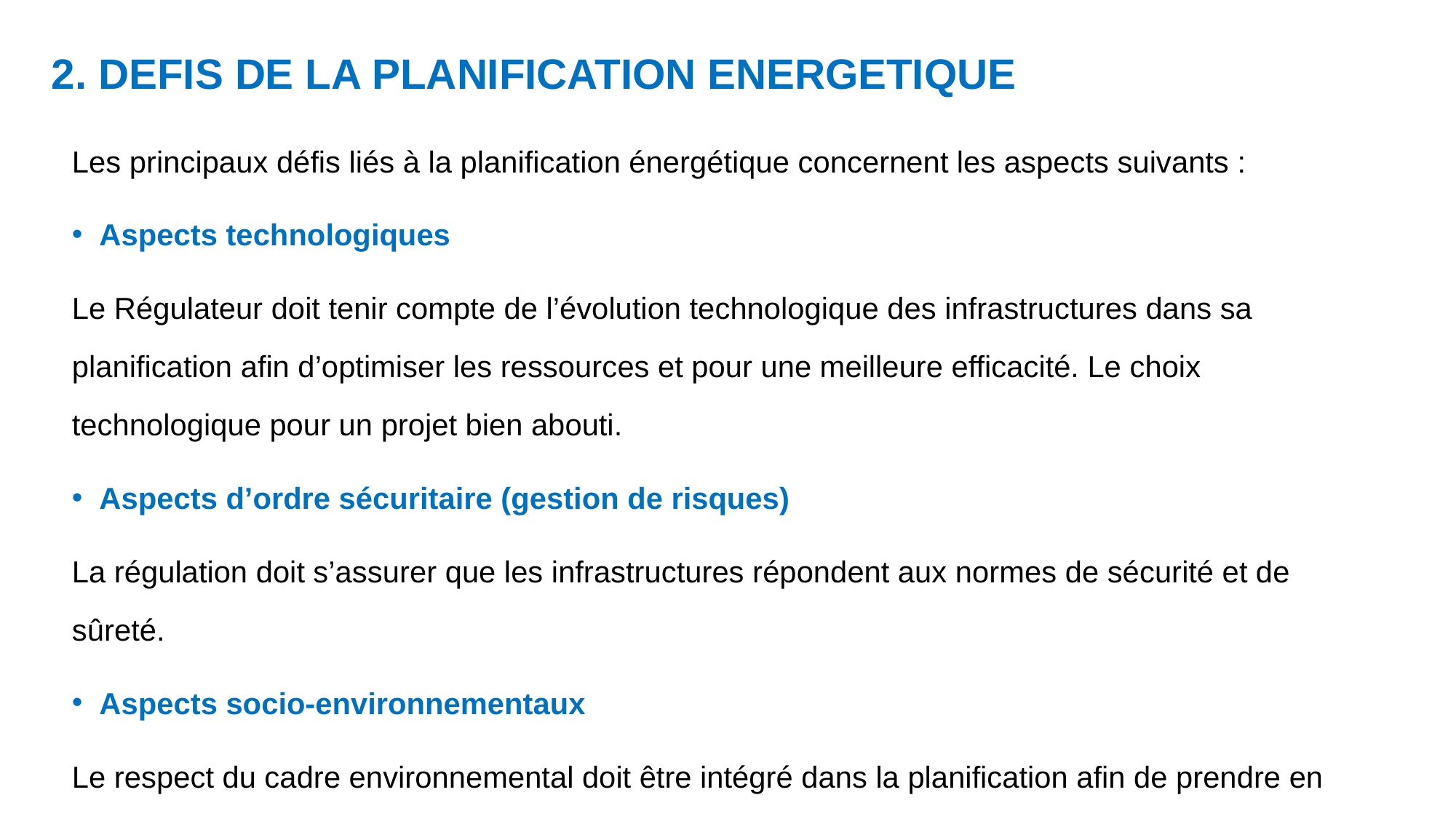

2. DEFIS DE LA PLANIFICATION ENERGETIQUE
Les principaux défis liés à la planification énergétique concernent les aspects suivants :
Aspects technologiques
Le Régulateur doit tenir compte de l’évolution technologique des infrastructures dans sa planification afin d’optimiser les ressources et pour une meilleure efficacité. Le choix technologique pour un projet bien abouti.
Aspects d’ordre sécuritaire (gestion de risques)
La régulation doit s’assurer que les infrastructures répondent aux normes de sécurité et de sûreté.
Aspects socio-environnementaux
Le respect du cadre environnemental doit être intégré dans la planification afin de prendre en compte les préoccupations sociales et environnementales pour un développement socio-économique harmonieux.